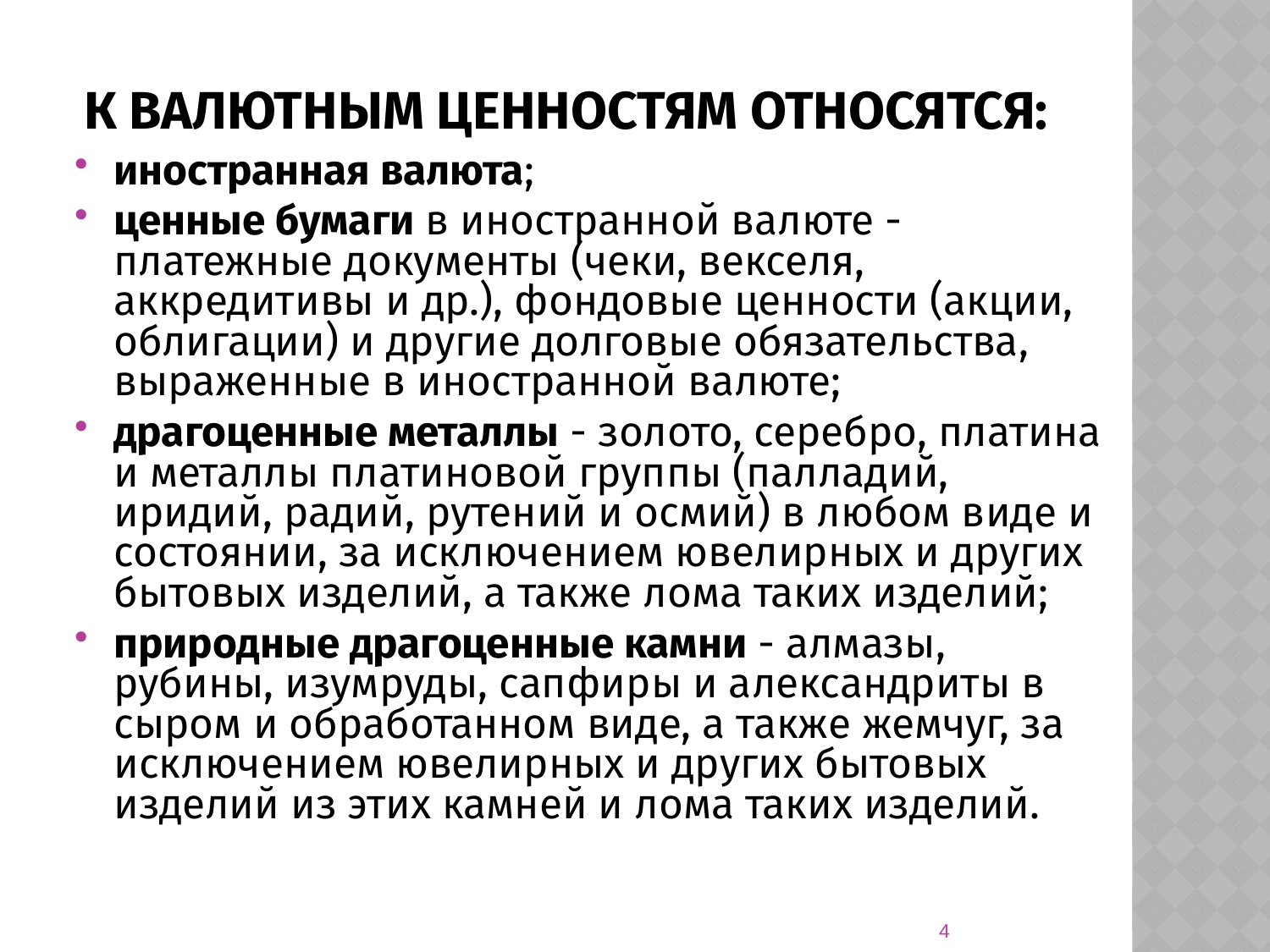

# К валютным ценностям относятся:
иностранная валюта;
ценные бумаги в иностранной валюте - платежные документы (чеки, векселя, аккредитивы и др.), фондовые ценности (акции, облигации) и другие долговые обязательства, выраженные в иностранной валюте;
драгоценные металлы - золото, серебро, платина и металлы платиновой группы (палладий, иридий, радий, рутений и осмий) в любом виде и состоянии, за исключением ювелирных и других бытовых изделий, а также лома таких изделий;
природные драгоценные камни - алмазы, рубины, изумруды, сапфиры и александриты в сыром и обработанном виде, а также жемчуг, за исключением ювелирных и других бытовых изделий из этих камней и лома таких изделий.
4